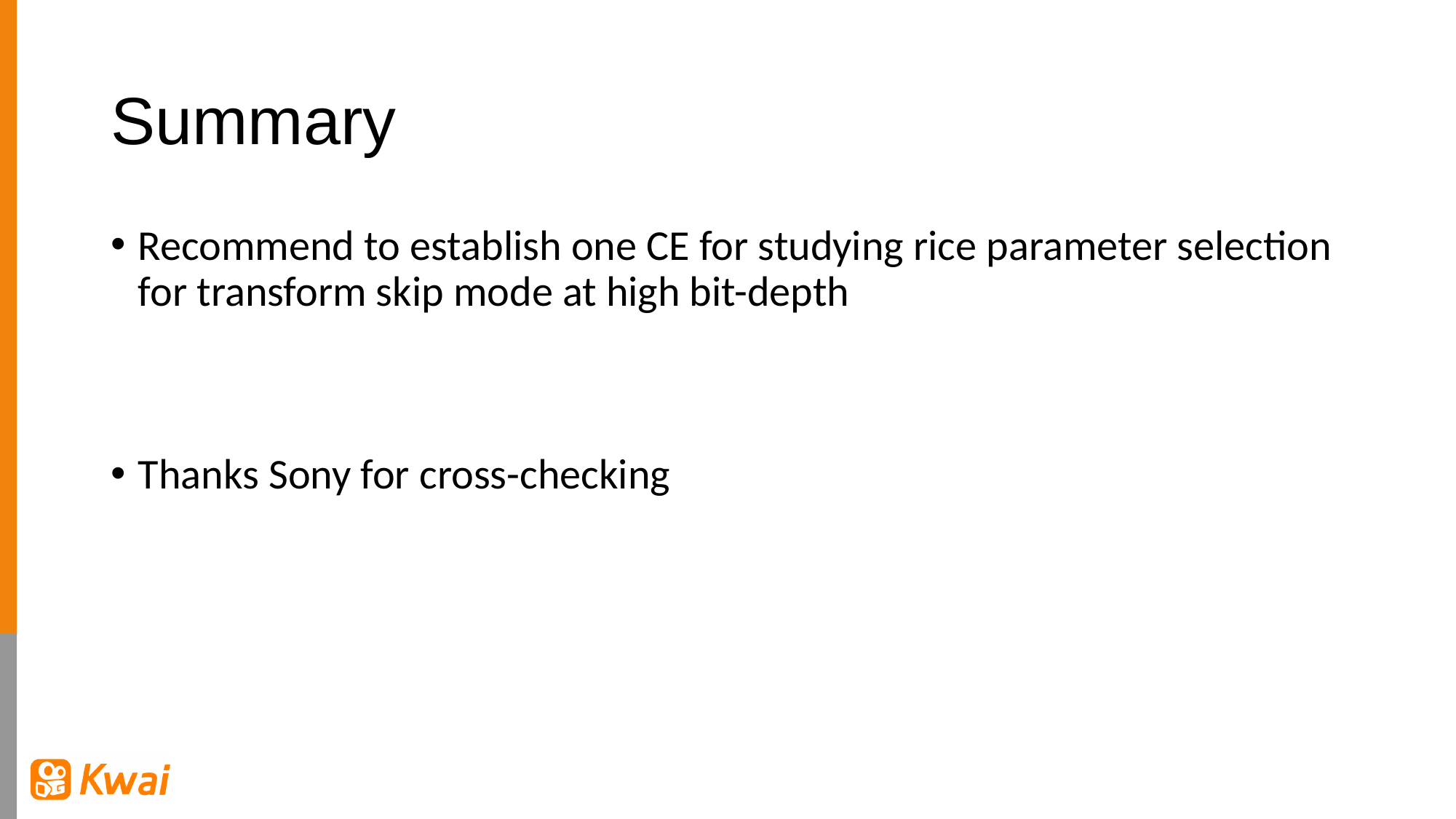

# Summary
Recommend to establish one CE for studying rice parameter selection for transform skip mode at high bit-depth

Thanks Sony for cross-checking